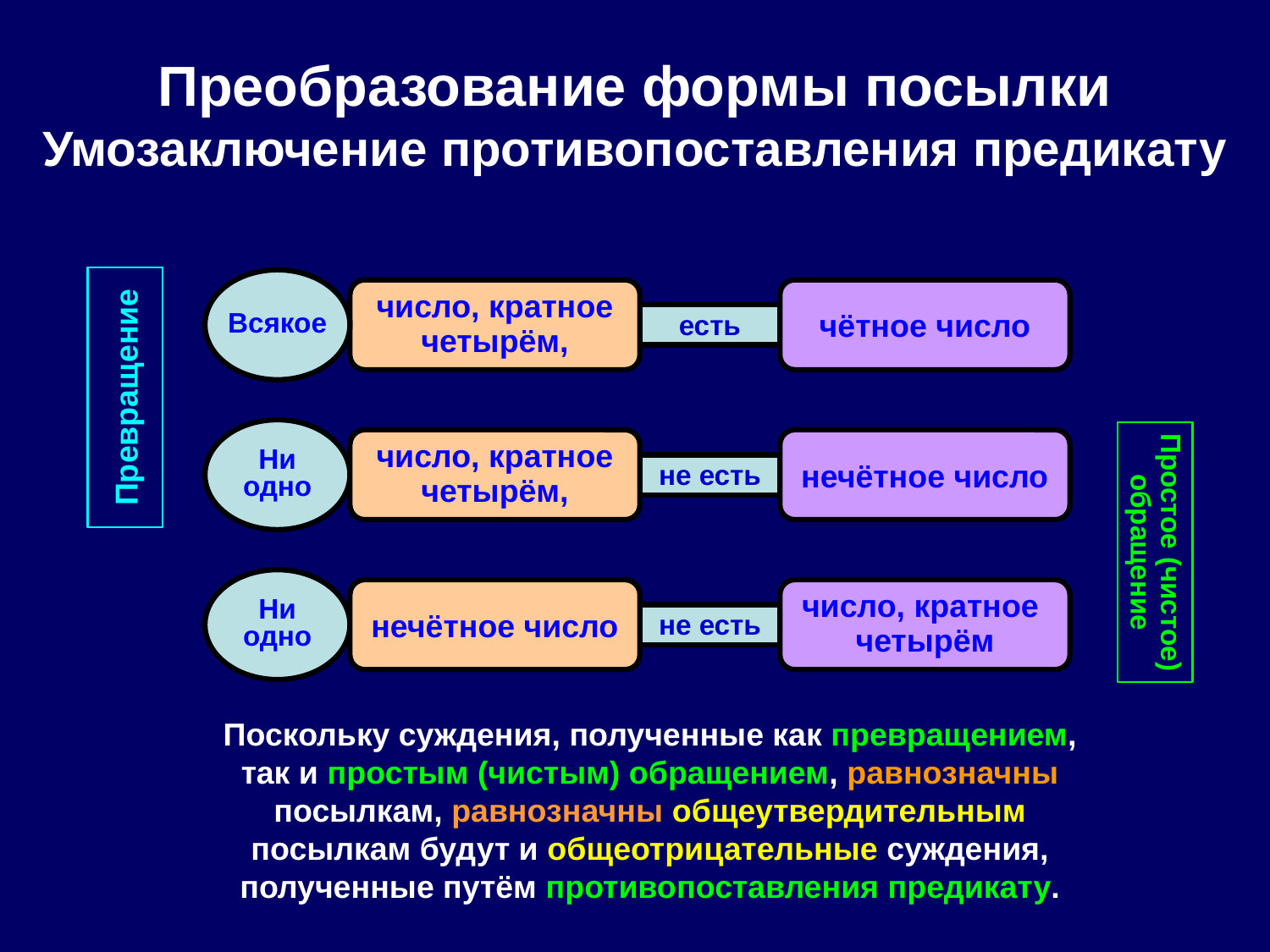

Преобразование формы посылки
Умозаключение противопоставления предикату
Всякое
число, кратное четырём,
чётное число
есть
Превращение
Ни одно
число, кратное четырём,
нечётное число
не есть

Простое (чистое)
обращение
Ни одно
нечётное число
число, кратное
четырём
не есть
Поскольку суждения, полученные как превращением, так и простым (чистым) обращением, равнозначны посылкам, равнозначны общеутвердительным посылкам будут и общеотрицательные суждения, полученные путём противопоставления предикату.